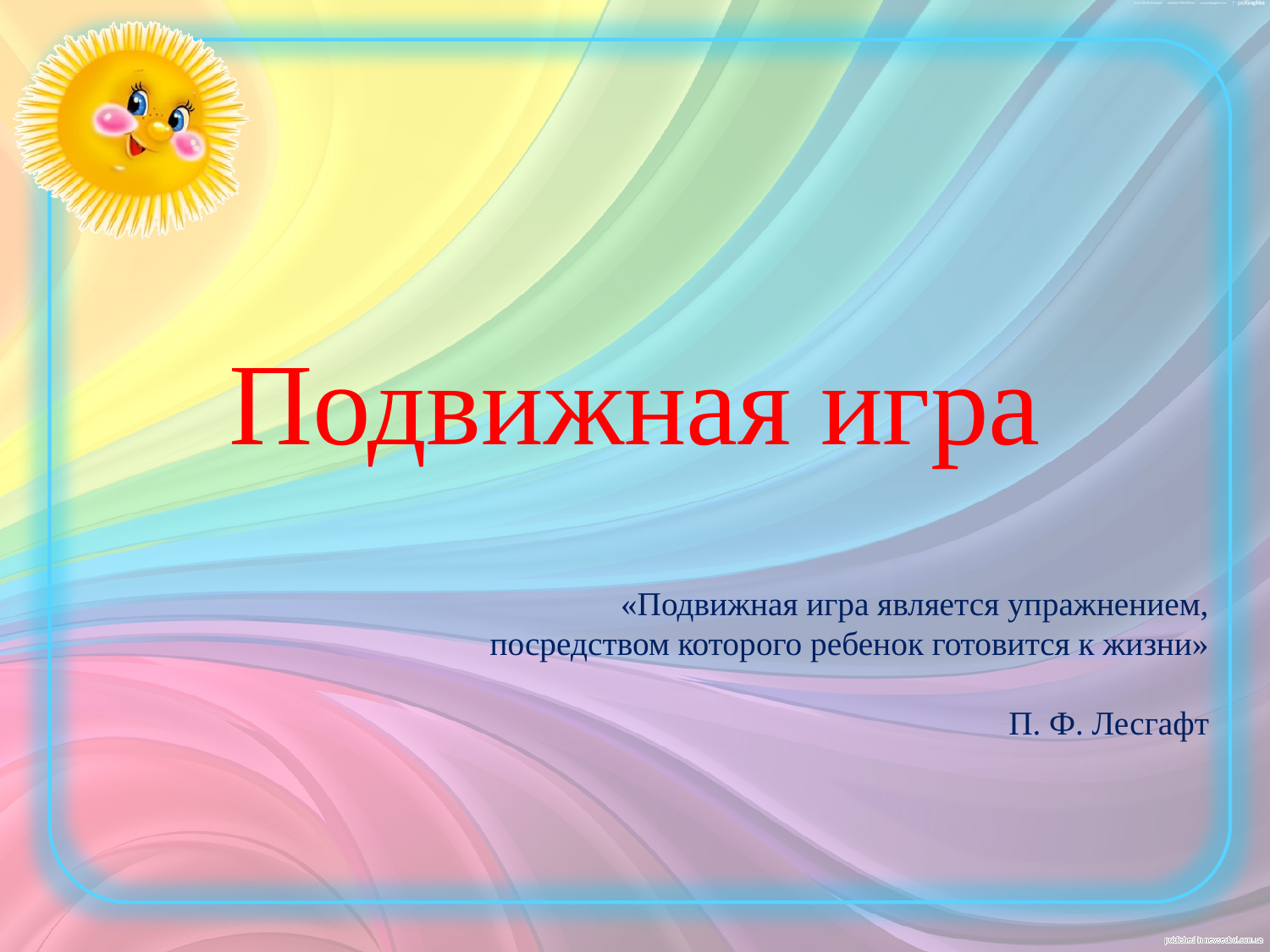

# Подвижная игра
«Подвижная игра является упражнением, посредством которого ребенок готовится к жизни»
                 П. Ф. Лесгафт